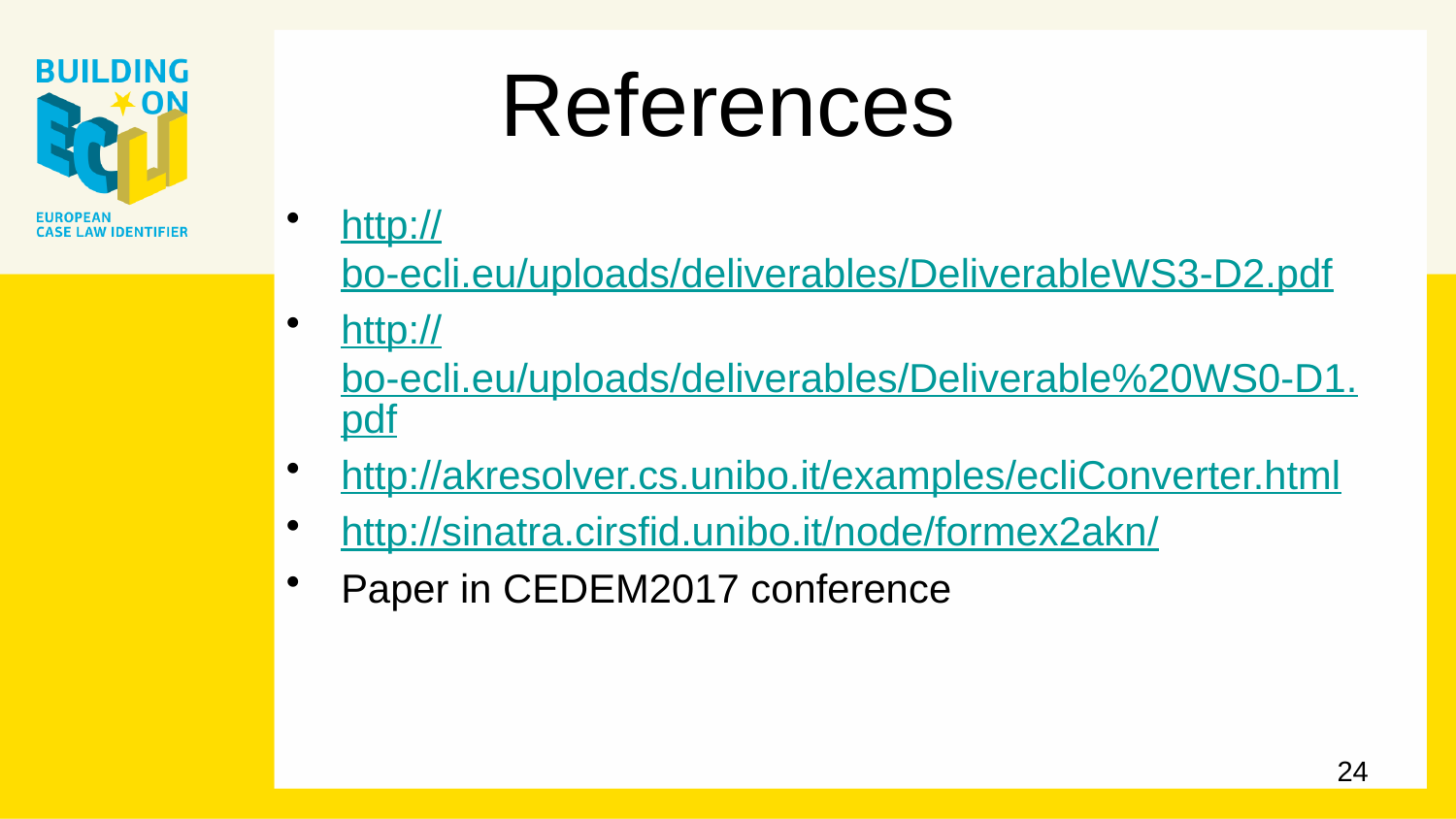

# References
http://bo-ecli.eu/uploads/deliverables/DeliverableWS3-D2.pdf
http://bo-ecli.eu/uploads/deliverables/Deliverable%20WS0-D1.pdf
http://akresolver.cs.unibo.it/examples/ecliConverter.html
http://sinatra.cirsfid.unibo.it/node/formex2akn/
Paper in CEDEM2017 conference

24